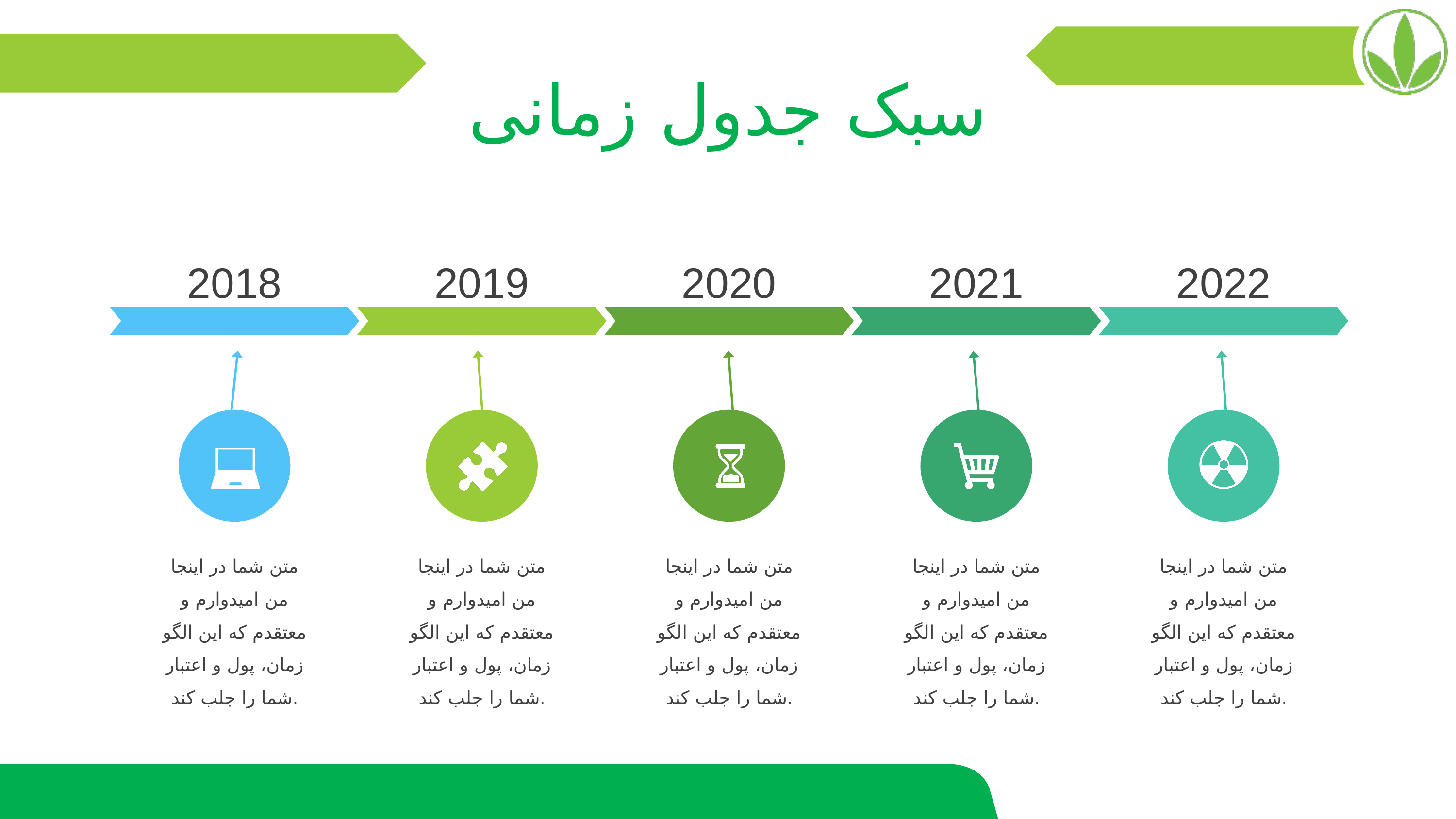

سبک جدول زمانی

2018
2019
2020
2021
2022

متن شما در اینجا
متن شما در اینجا
متن شما در اینجا
متن شما در اینجا
متن شما در اینجا
من امیدوارم و معتقدم که این الگو زمان، پول و اعتبار شما را جلب کند.
من امیدوارم و معتقدم که این الگو زمان، پول و اعتبار شما را جلب کند.
من امیدوارم و معتقدم که این الگو زمان، پول و اعتبار شما را جلب کند.
من امیدوارم و معتقدم که این الگو زمان، پول و اعتبار شما را جلب کند.
من امیدوارم و معتقدم که این الگو زمان، پول و اعتبار شما را جلب کند.